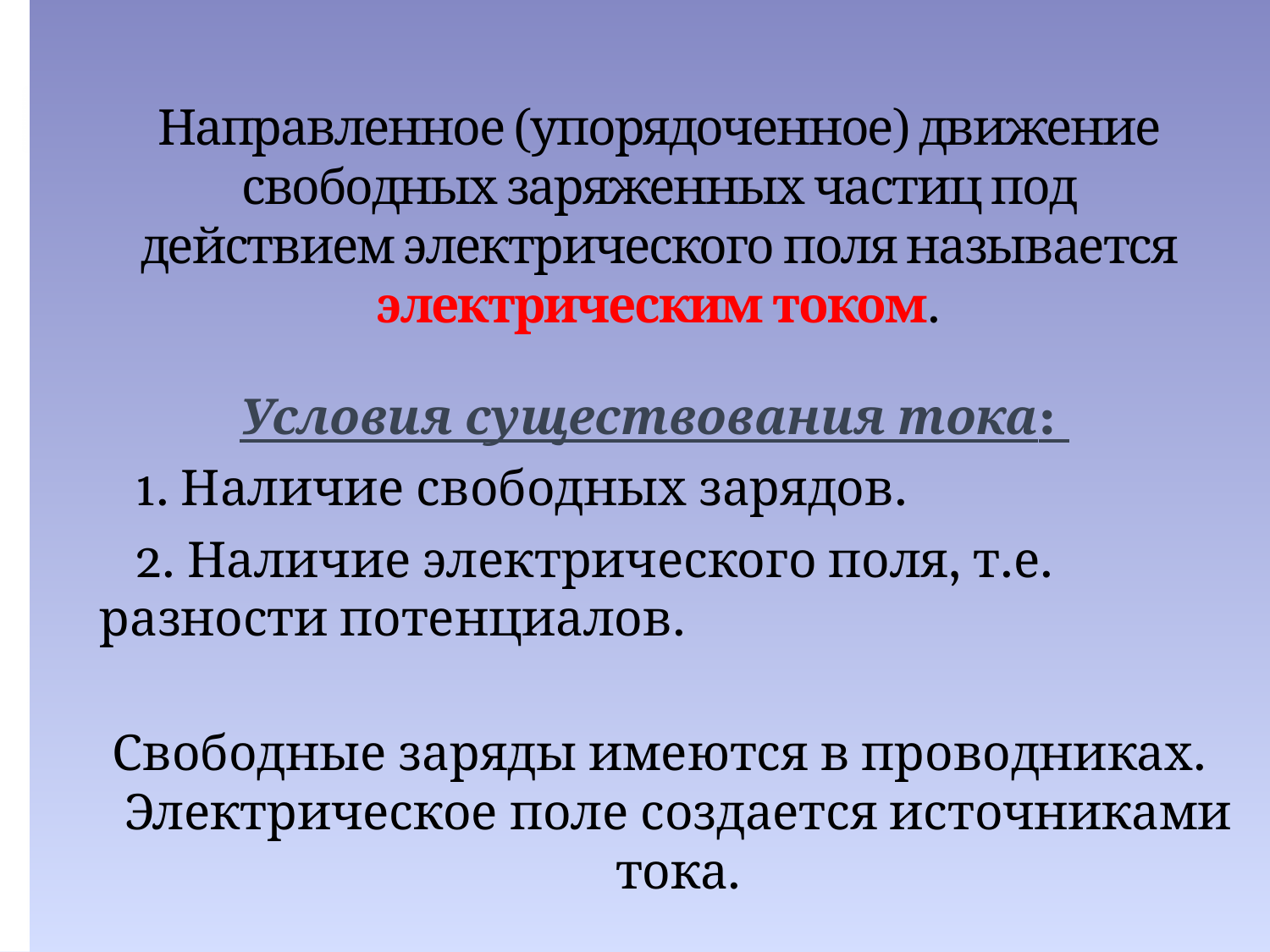

Условия существования тока:
       1. Наличие свободных зарядов.
       2. Наличие электрического поля, т.е. разности потенциалов.

 Свободные заряды имеются в проводниках. Электрическое поле создается источниками тока.
# Направленное (упорядоченное) движение свободных заряженных частиц под действием электрического поля называется электрическим током.